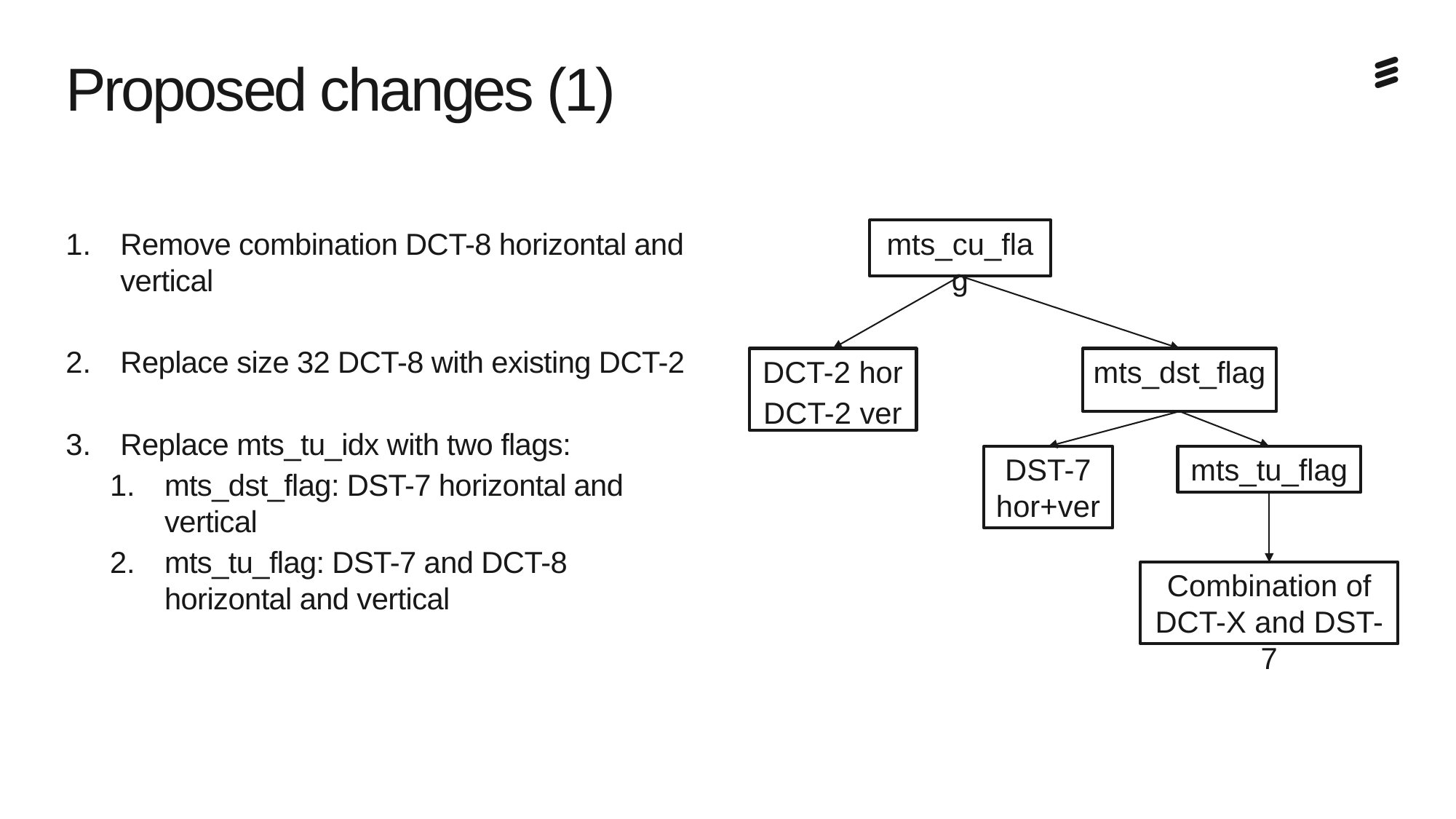

# Proposed changes (1)
mts_cu_flag
DCT-2 hor
DCT-2 ver
mts_dst_flag
mts_tu_flag
DST-7 hor+ver
Combination of DCT-X and DST-7
Remove combination DCT-8 horizontal and vertical

Replace size 32 DCT-8 with existing DCT-2

Replace mts_tu_idx with two flags:
mts_dst_flag: DST-7 horizontal and vertical
mts_tu_flag: DST-7 and DCT-8 horizontal and vertical